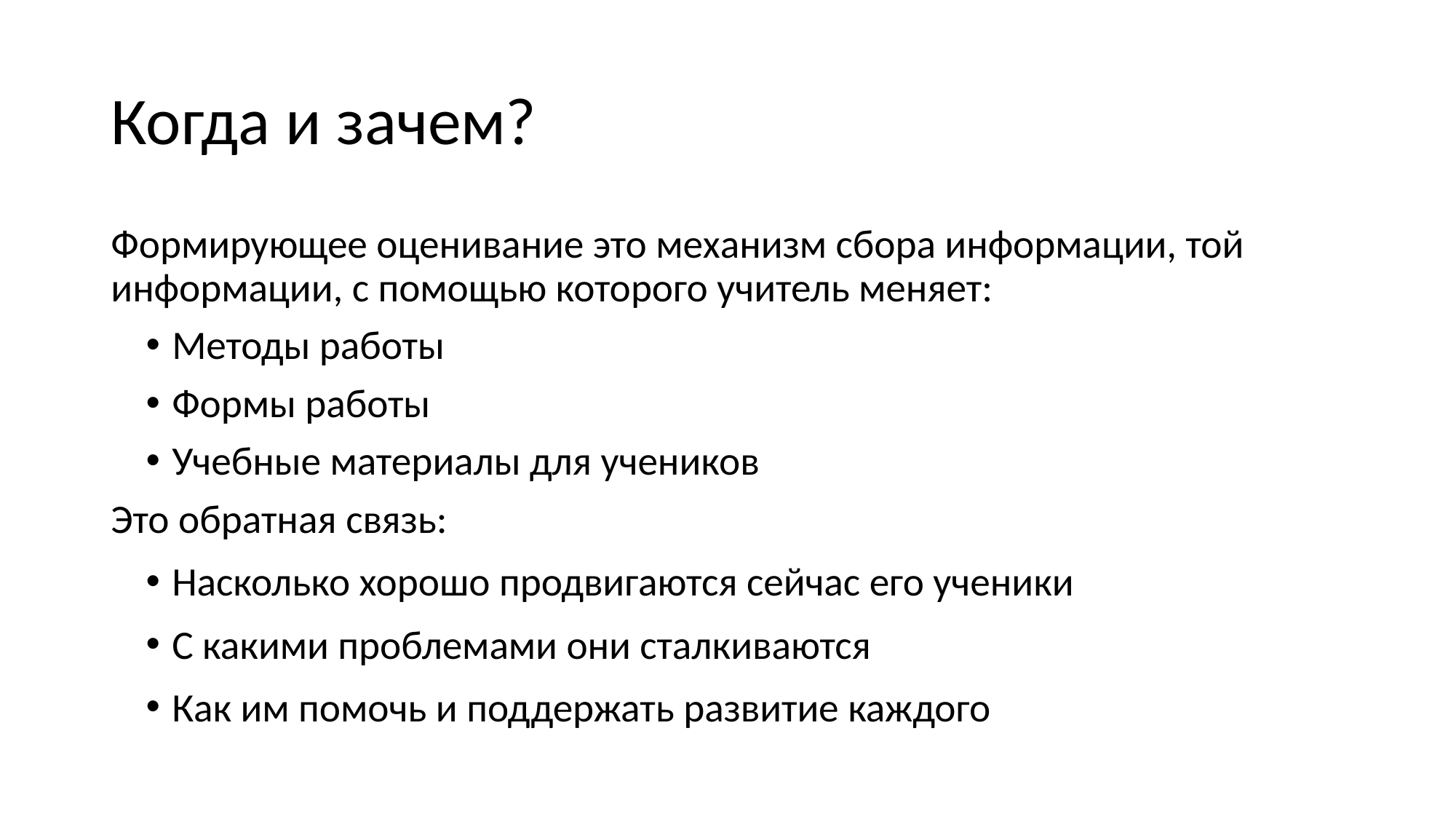

# Когда и зачем?
Формирующее оценивание это механизм сбора информации, той информации, с помощью которого учитель меняет:
Методы работы
Формы работы
Учебные материалы для учеников
Это обратная связь:
Насколько хорошо продвигаются сейчас его ученики
С какими проблемами они сталкиваются
Как им помочь и поддержать развитие каждого